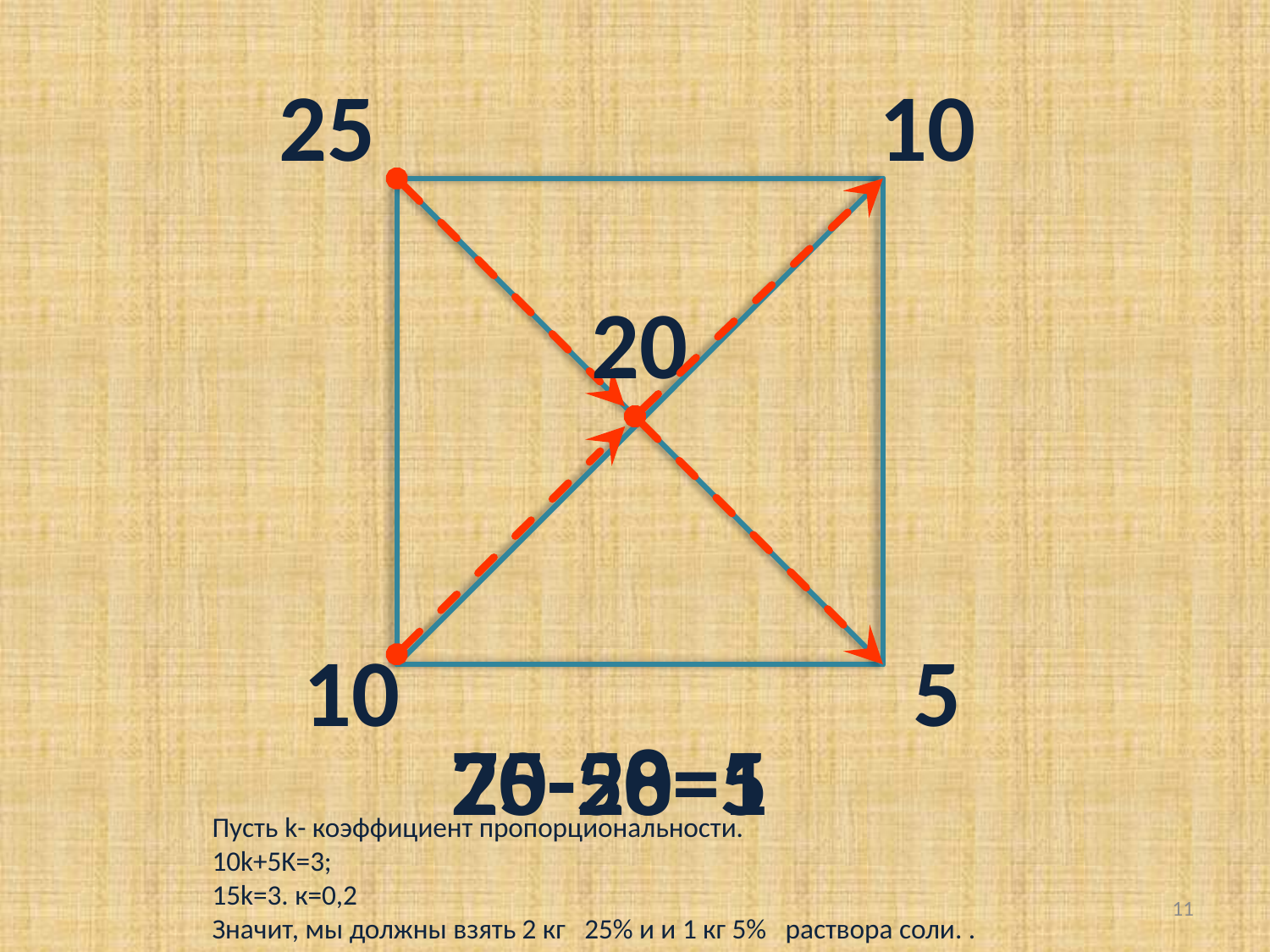

25
10

20
10
5
70-58=1
25-20=5
Пусть k- коэффициент пропорциональности.
10k+5K=3;
15k=3. к=0,2
Значит, мы должны взять 2 кг   25% и и 1 кг 5%   раствора соли. .
11